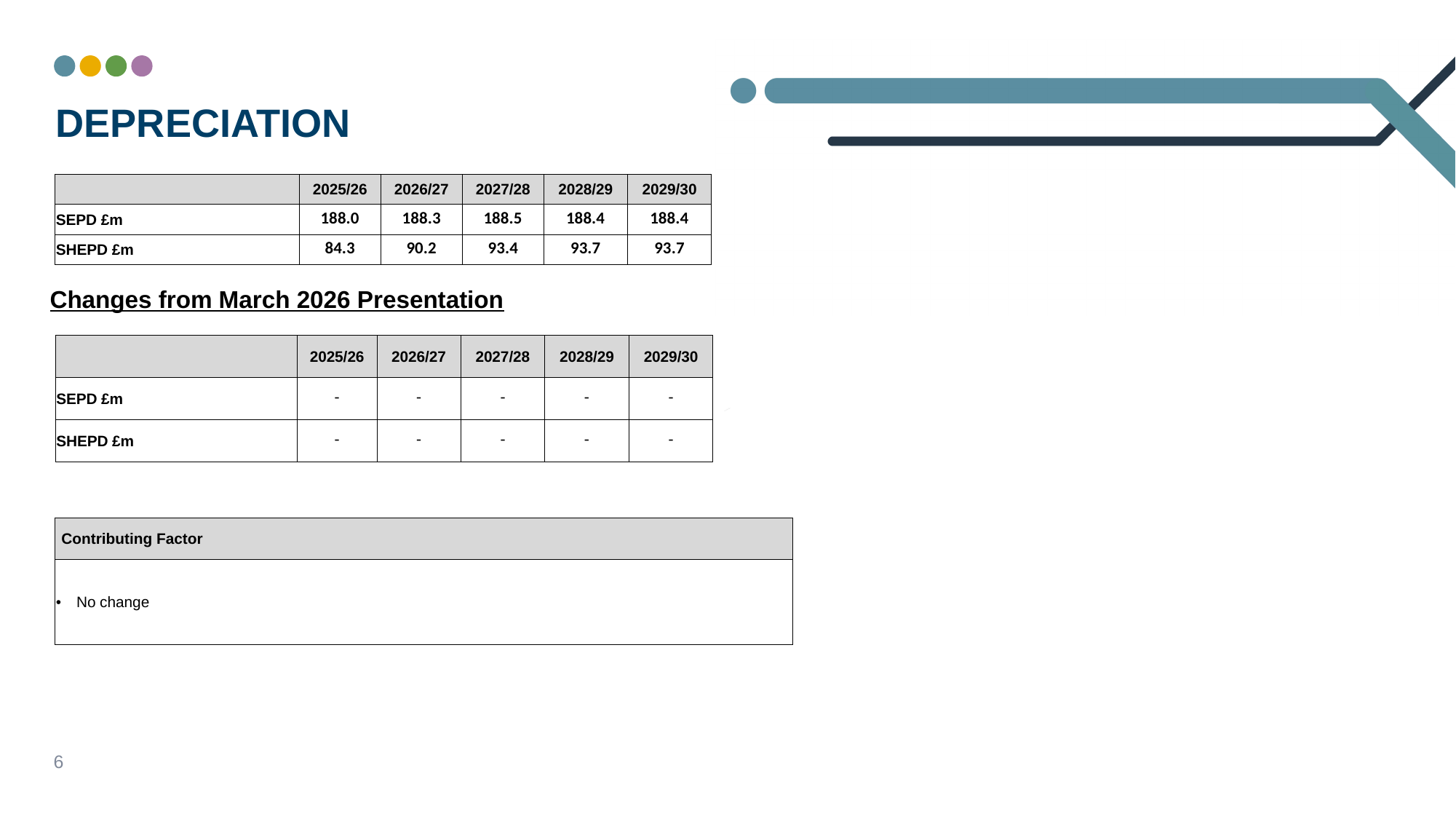

# Depreciation
|  | 2025/26 | 2026/27 | 2027/28 | 2028/29 | 2029/30 |
| --- | --- | --- | --- | --- | --- |
| SEPD £m | 188.0 | 188.3 | 188.5 | 188.4 | 188.4 |
| SHEPD £m | 84.3 | 90.2 | 93.4 | 93.7 | 93.7 |
Changes from March 2026 Presentation
|  | 2025/26 | 2026/27 | 2027/28 | 2028/29 | 2029/30 |
| --- | --- | --- | --- | --- | --- |
| SEPD £m | - | - | - | - | - |
| SHEPD £m | - | - | - | - | - |
| Contributing Factor |
| --- |
| No change |